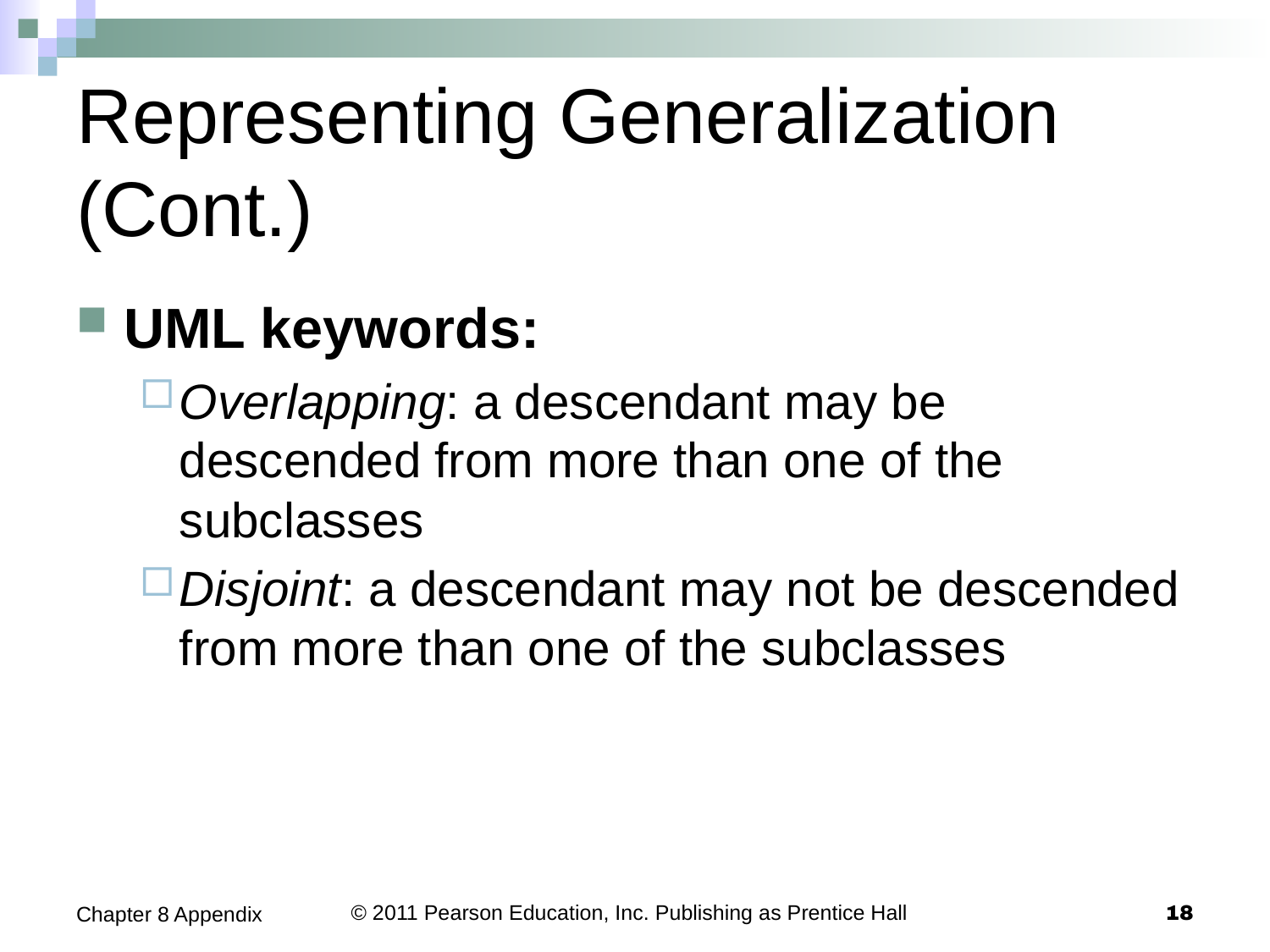

# Representing Generalization (Cont.)
UML keywords:
Overlapping: a descendant may be descended from more than one of the subclasses
Disjoint: a descendant may not be descended from more than one of the subclasses
Chapter 8 Appendix
© 2011 Pearson Education, Inc. Publishing as Prentice Hall
18